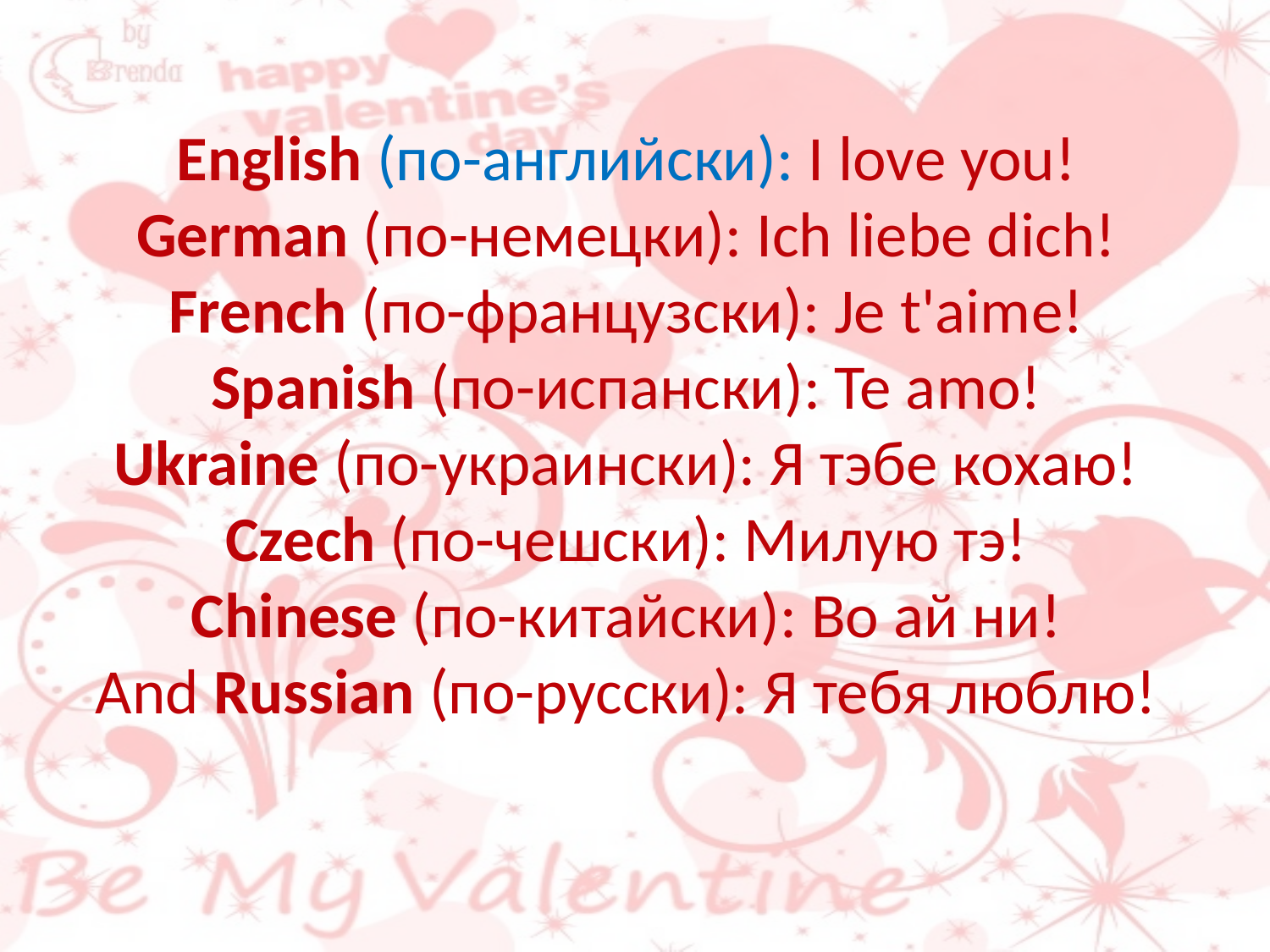

# English (по-английски): I love you! German (по-немецки): Ich liebe dich! French (по-французски): Je t'aime! Spanish (по-испански): Те аmо! Ukraine (по-украински): Я тэбе кохаю! Czech (по-чешски): Милую тэ! Chinese (по-китайски): Во ай ни! And Russian (по-русски): Я тебя люблю!